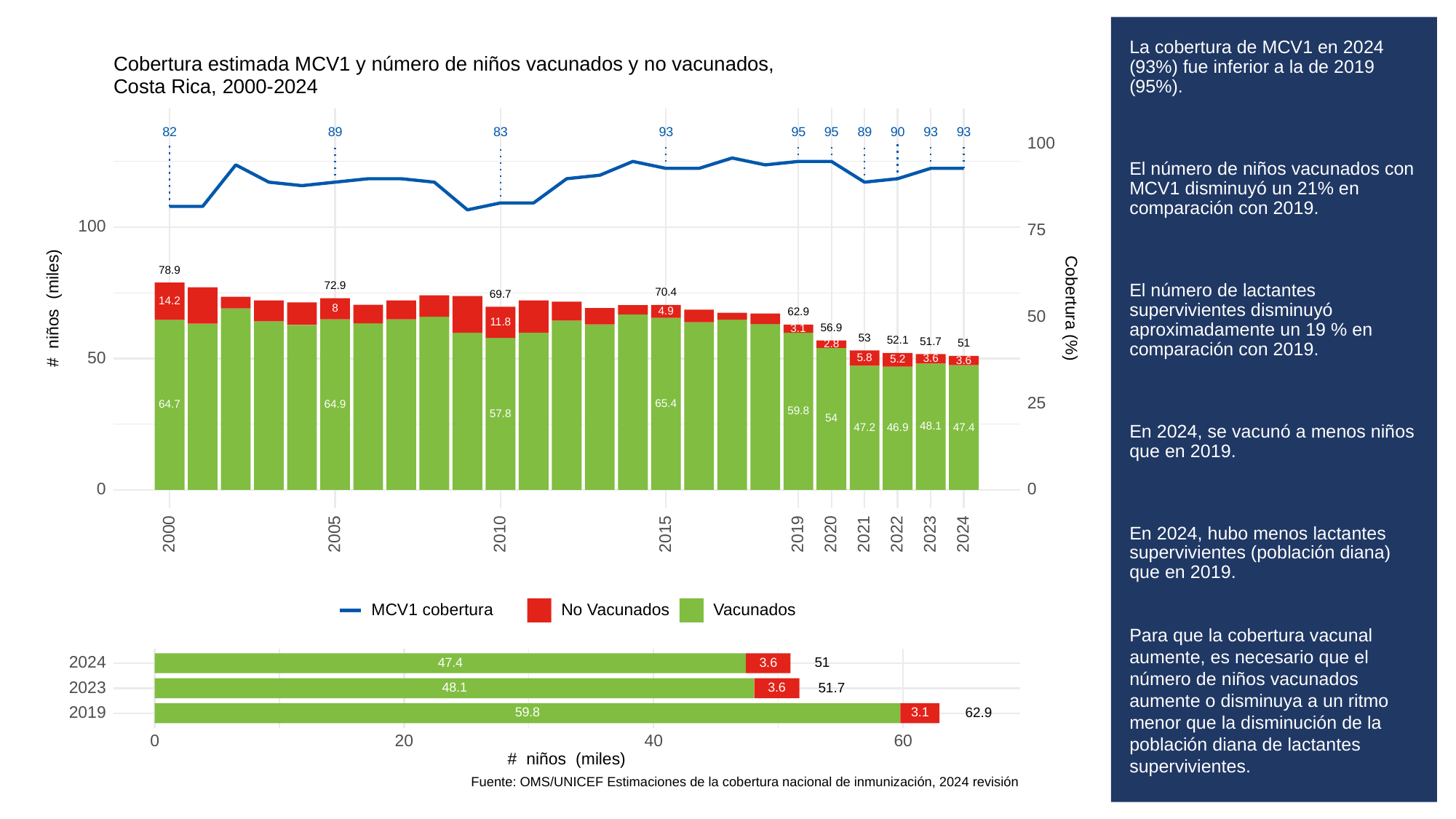

# La cobertura de MCV1 en 2024 (93%) fue inferior a la de 2019 (95%).

El número de niños vacunados con MCV1 disminuyó un 21% en comparación con 2019.

El número de lactantes supervivientes disminuyó aproximadamente un 19 % en comparación con 2019.

En 2024, se vacunó a menos niños que en 2019.

En 2024, hubo menos lactantes supervivientes (población diana) que en 2019.

Para que la cobertura vacunal aumente, es necesario que el número de niños vacunados aumente o disminuya a un ritmo menor que la disminución de la población diana de lactantes supervivientes.

Cobertura estimada MCV1 y número de niños vacunados y no vacunados,
Costa Rica, 2000-2024

83
93
93
93
82
89
95
95
89
90
100

100
75

78.9
72.9

70.4
69.7

14.2

#  niños  (miles)
Cobertura (%)

8

4.9

62.9

50

11.8

56.9
3.1

53
52.1
51.7

51
2.8

50

5.8

3.6
5.2

3.6

25
65.4
64.9
64.7
59.8
57.8
54
48.1
47.4
47.2
46.9

0
0

2023
2000
2005
2010
2015
2019
2020
2021
2022
2024

MCV1 cobertura
No Vacunados
Vacunados

2024
51
3.6
47.4

2023
51.7
3.6
48.1

2019
62.9
3.1
59.8

0
20
40
60
#  niños  (miles)
Fuente: OMS/UNICEF Estimaciones de la cobertura nacional de inmunización, 2024 revisión